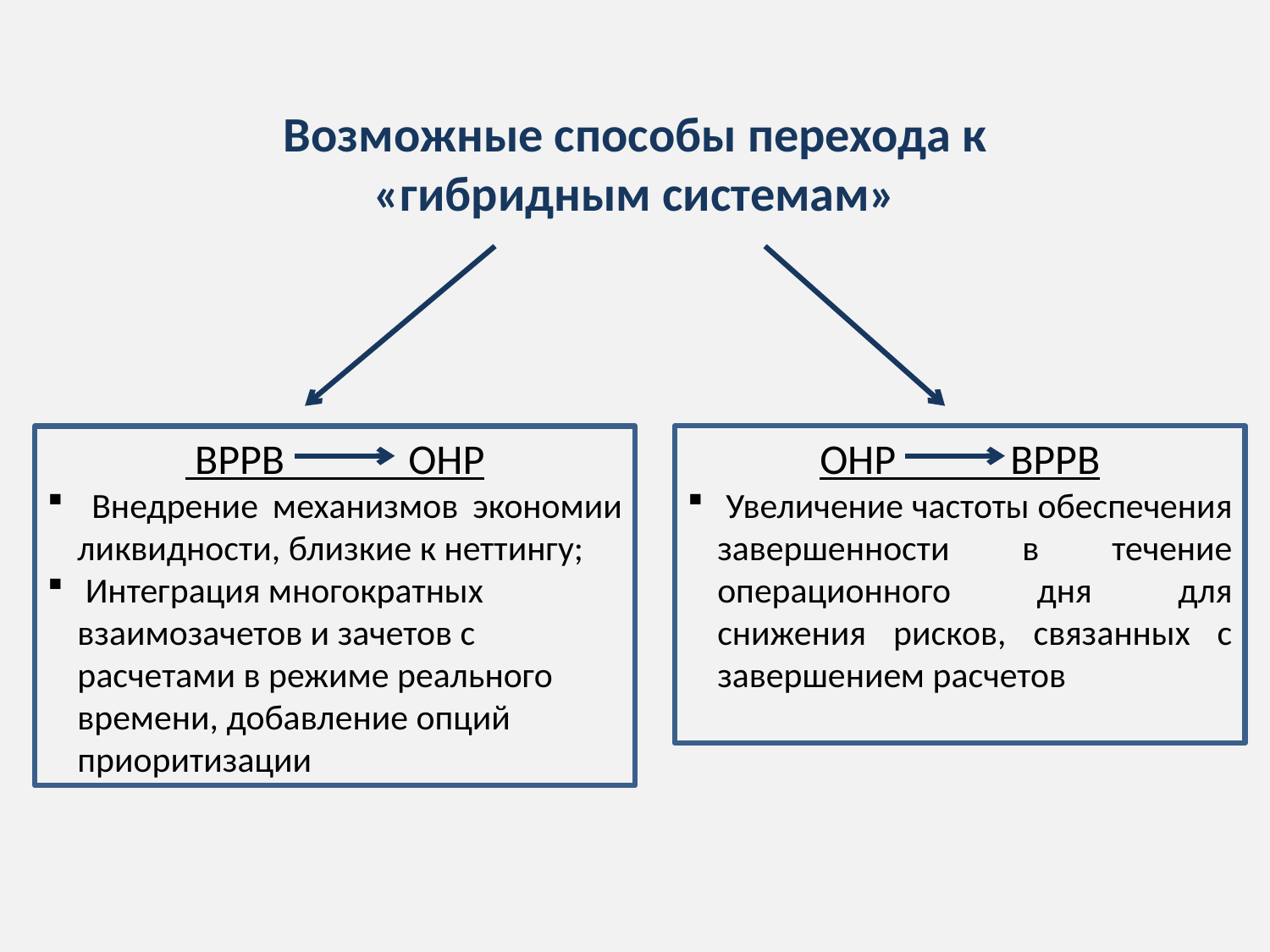

Возможные способы перехода к «гибридным системам»
 ВРРВ             ОНР
 Внедрение механизмов экономии ликвидности, близкие к неттингу;
 Интеграция многократных взаимозачетов и зачетов с расчетами в режиме реального времени, добавление опций приоритизации
ОНР            ВРРВ
 Увеличение частоты обеспечения завершенности в течение операционного дня для снижения рисков, связанных с завершением расчетов